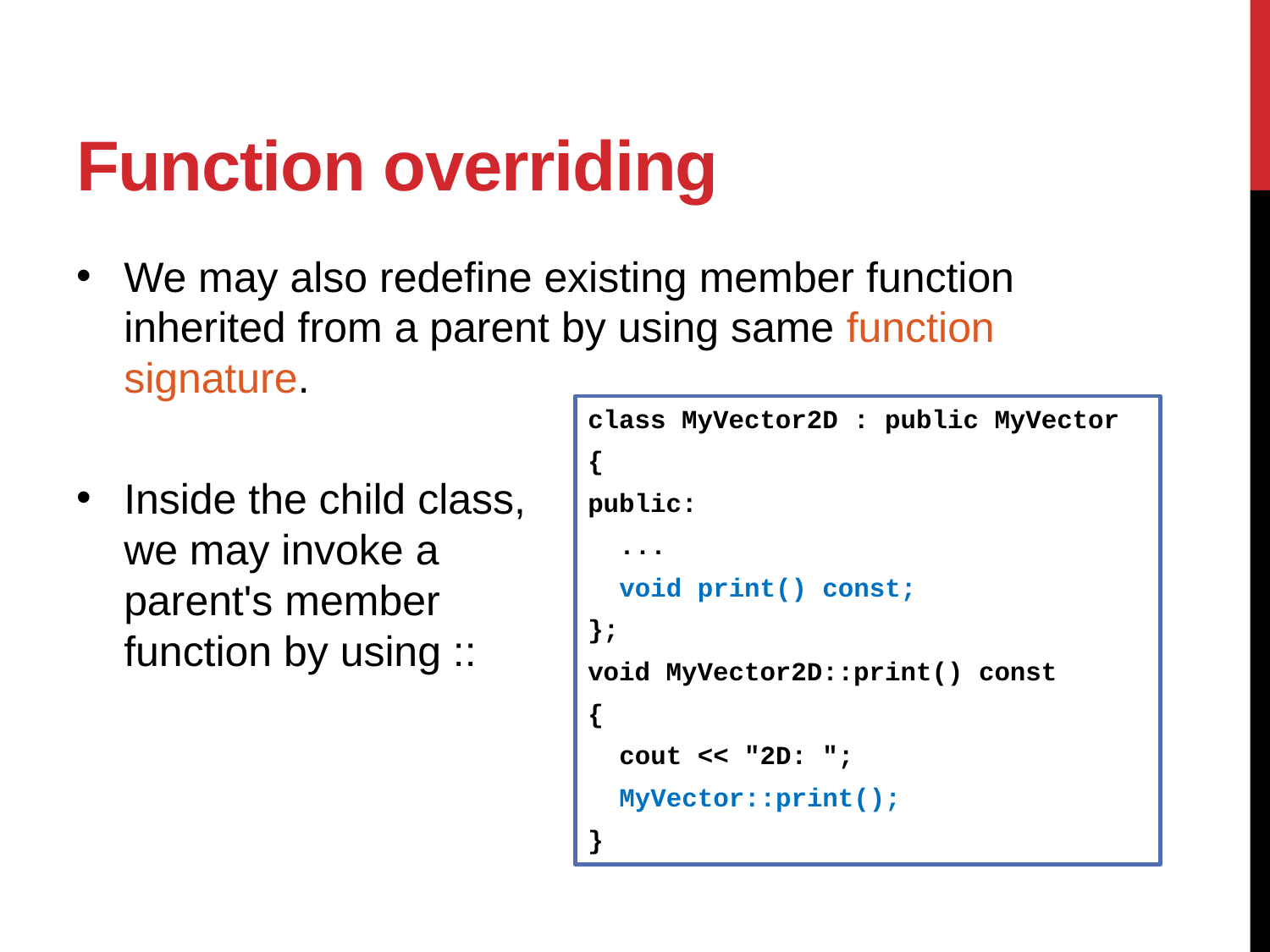

# Function overriding
We may also redefine existing member function inherited from a parent by using same function signature.
Inside the child class,
we may invoke a
parent's member
function by using ::

class MyVector2D : public MyVector
{
public:
  ...
  void print() const;
};
void MyVector2D::print() const
{
  cout << "2D: ";
  MyVector::print();
}